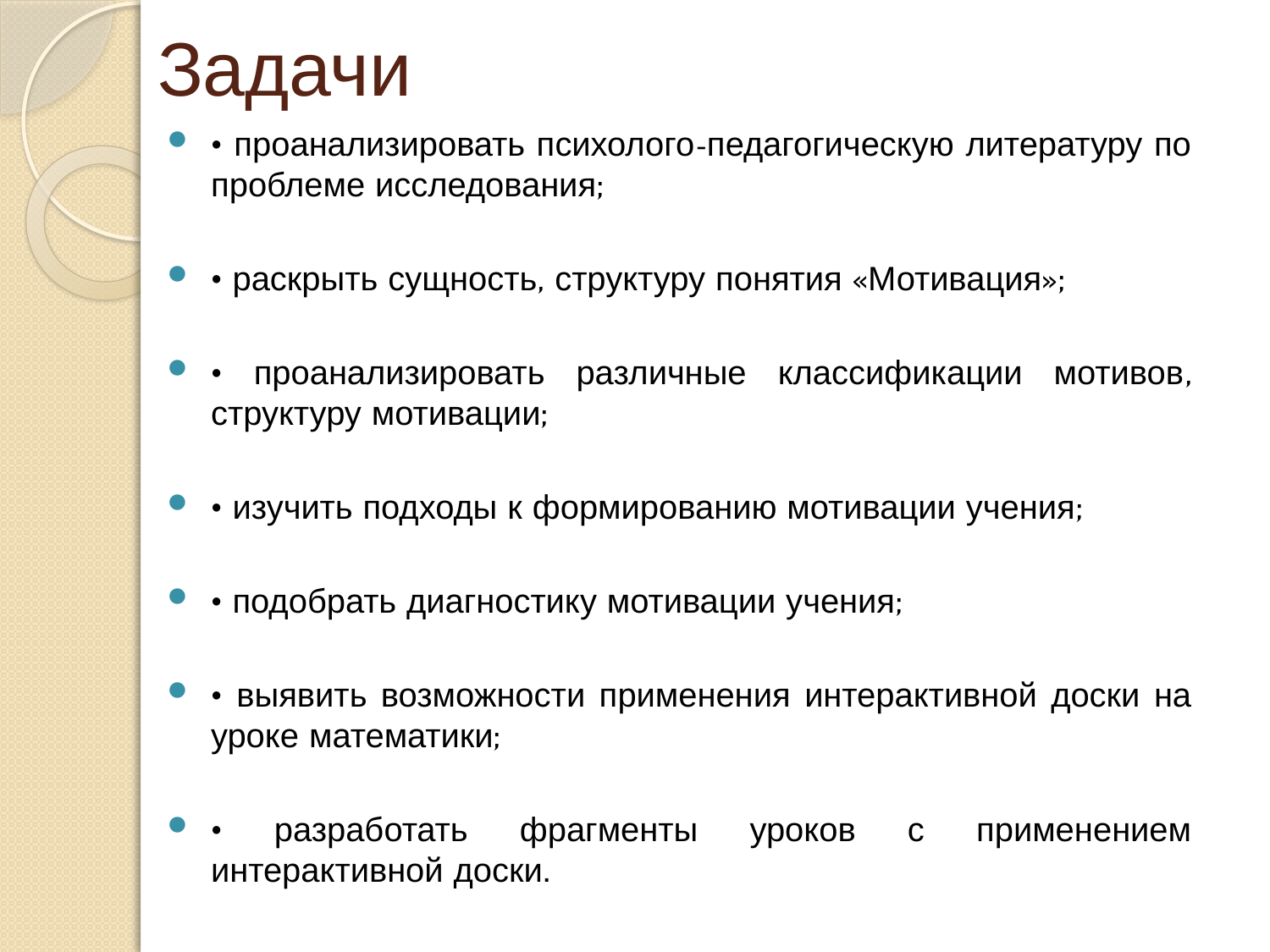

# Задачи
• проанализировать психолого-педагогическую литературу по проблеме исследования;

• раскрыть сущность, структуру понятия «Мотивация»;

• проанализировать различные классификации мотивов, структуру мотивации;

• изучить подходы к формированию мотивации учения;

• подобрать диагностику мотивации учения;

• выявить возможности применения интерактивной доски на уроке математики;

• разработать фрагменты уроков с применением интерактивной доски.